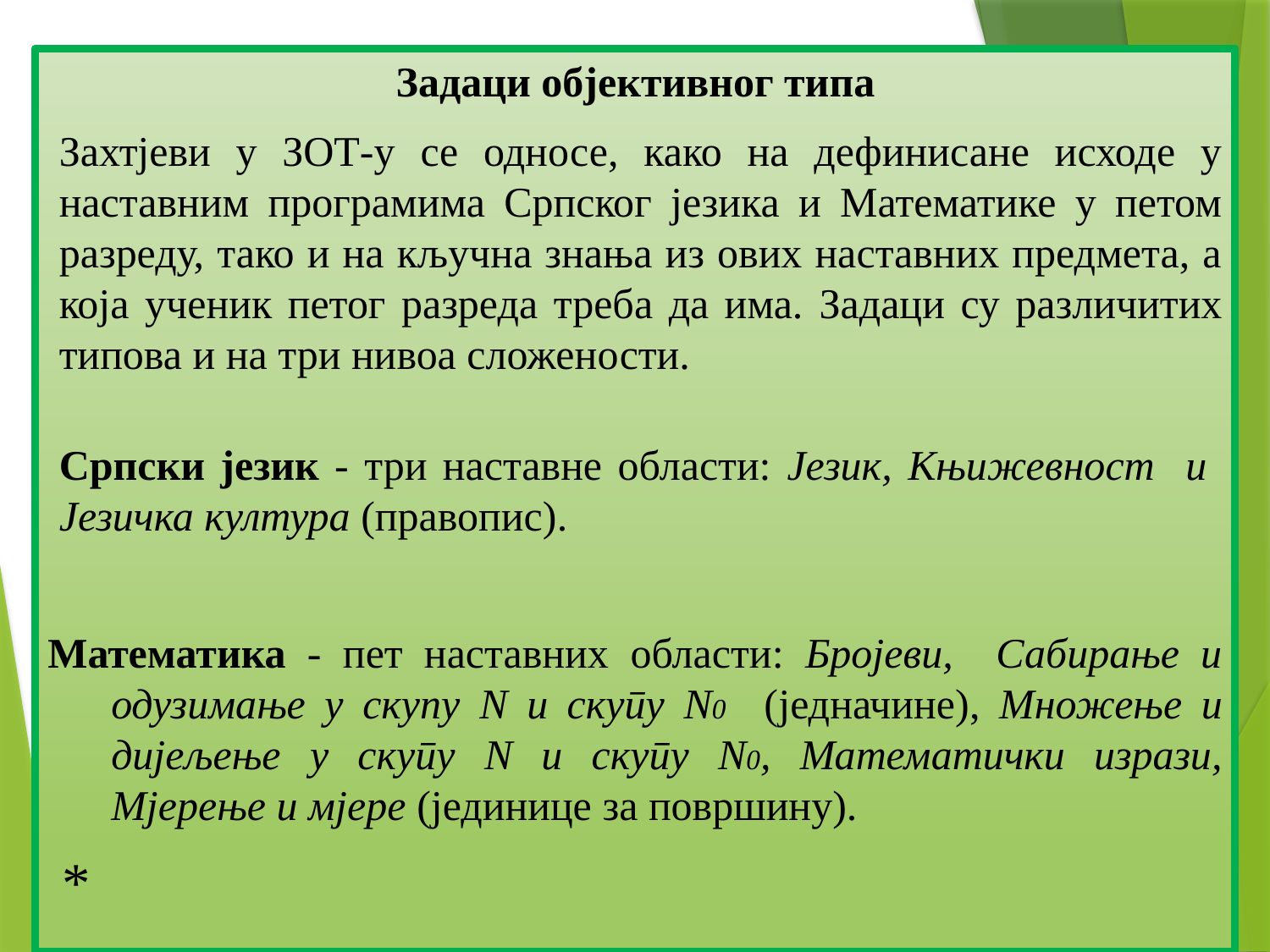

Задаци објективног типа
Захтјеви у ЗОТ-у се односе, како на дефинисане исходе у наставним програмима Српског језика и Математике у петом разреду, тако и на кључна знања из ових наставних предмета, а која ученик петог разреда треба да има. Задаци су различитих типова и на три нивоа сложености.

Српски језик - три наставне области: Језик, Књижевност  и  Језичка култура (правопис).

Математика - пет наставних области: Бројеви,  Сабирање и одузимање у скупу N и скупу N0  (једначине), Множење и дијељење у скупу N и скупу N0, Математички изрази, Мјерење и мјере (јединице за површину).
 *
7